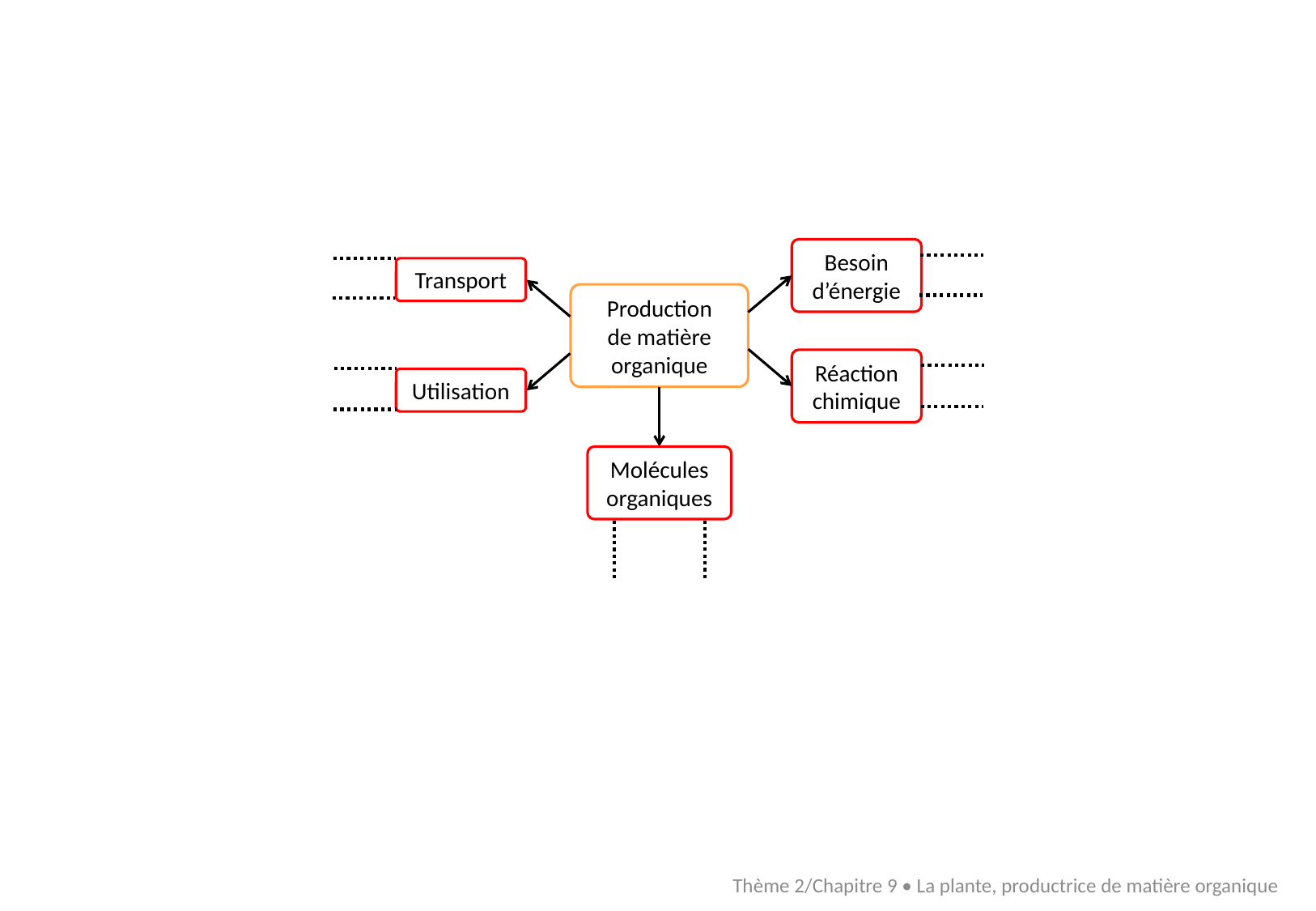

Besoin d’énergie
Transport
Production
de matière
organique
Réaction chimique
Utilisation
Molécules organiques
Thème 2/Chapitre 9 • La plante, productrice de matière organique